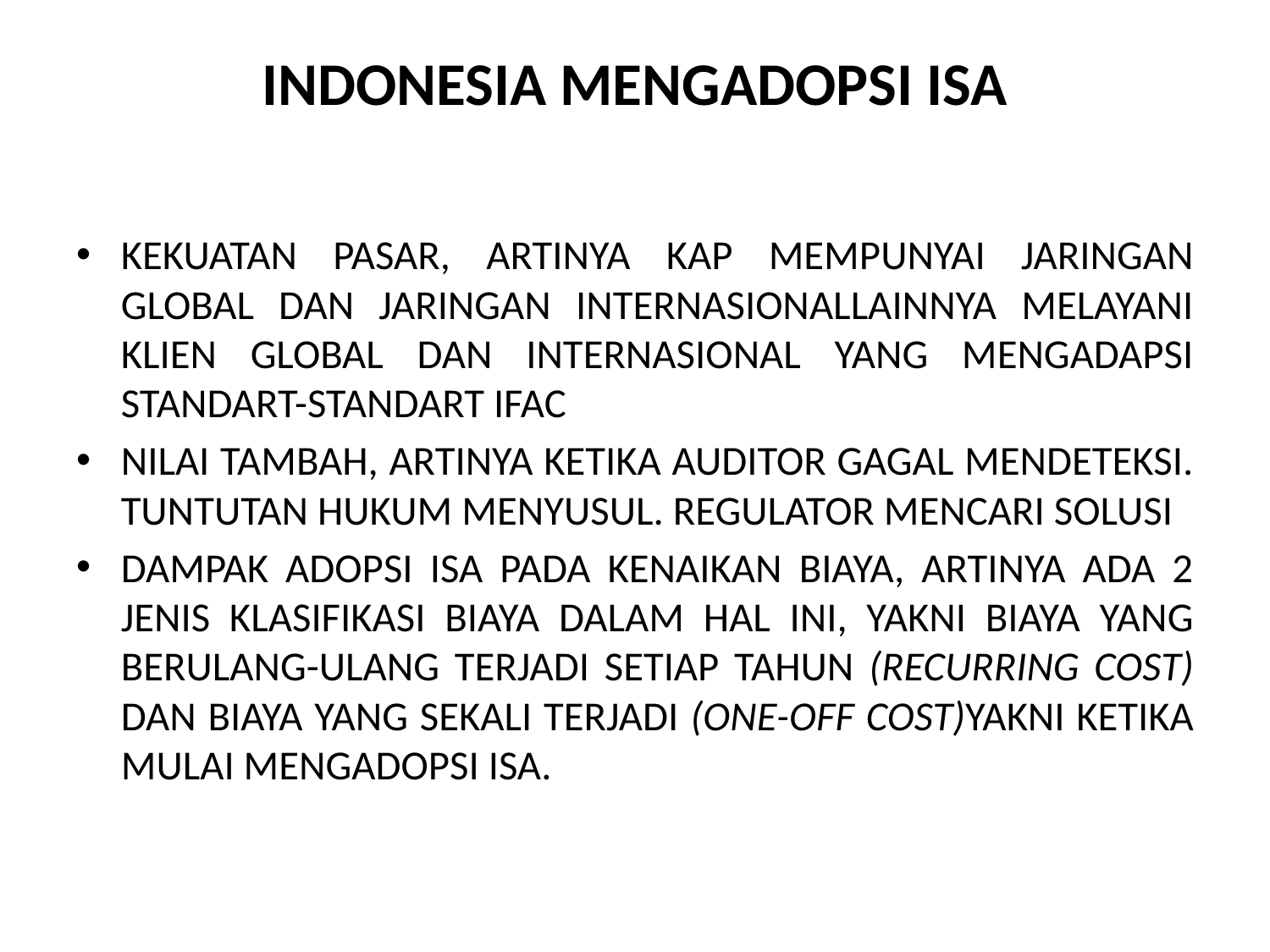

# INDONESIA MENGADOPSI ISA
KEKUATAN PASAR, ARTINYA KAP MEMPUNYAI JARINGAN GLOBAL DAN JARINGAN INTERNASIONALLAINNYA MELAYANI KLIEN GLOBAL DAN INTERNASIONAL YANG MENGADAPSI STANDART-STANDART IFAC
NILAI TAMBAH, ARTINYA KETIKA AUDITOR GAGAL MENDETEKSI. TUNTUTAN HUKUM MENYUSUL. REGULATOR MENCARI SOLUSI
DAMPAK ADOPSI ISA PADA KENAIKAN BIAYA, ARTINYA ADA 2 JENIS KLASIFIKASI BIAYA DALAM HAL INI, YAKNI BIAYA YANG BERULANG-ULANG TERJADI SETIAP TAHUN (RECURRING COST) DAN BIAYA YANG SEKALI TERJADI (ONE-OFF COST)YAKNI KETIKA MULAI MENGADOPSI ISA.